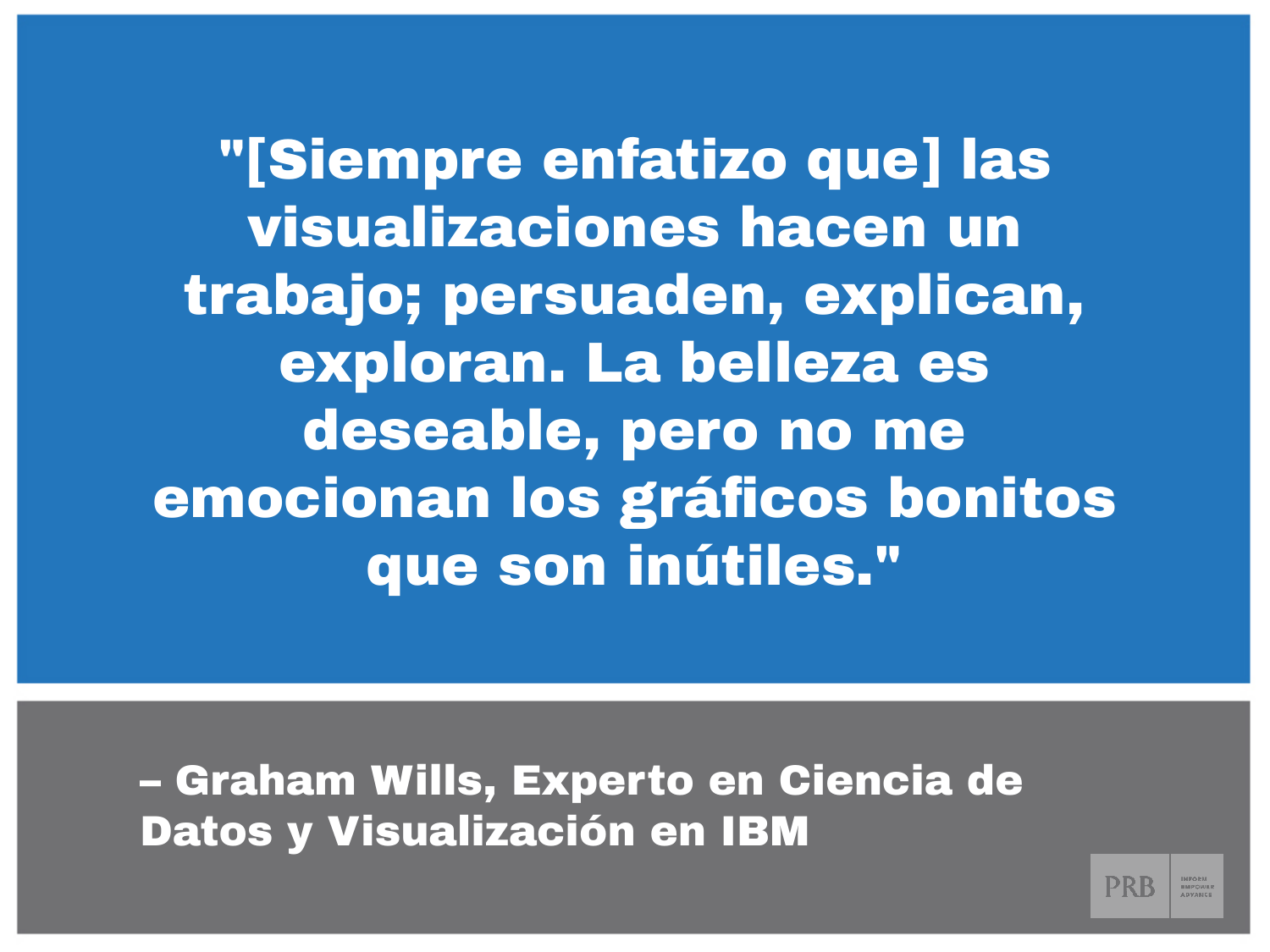

"[Siempre enfatizo que] las visualizaciones hacen un trabajo; persuaden, explican, exploran. La belleza es deseable, pero no me emocionan los gráficos bonitos que son inútiles."

– Graham Wills, Experto en Ciencia de Datos y Visualización en IBM